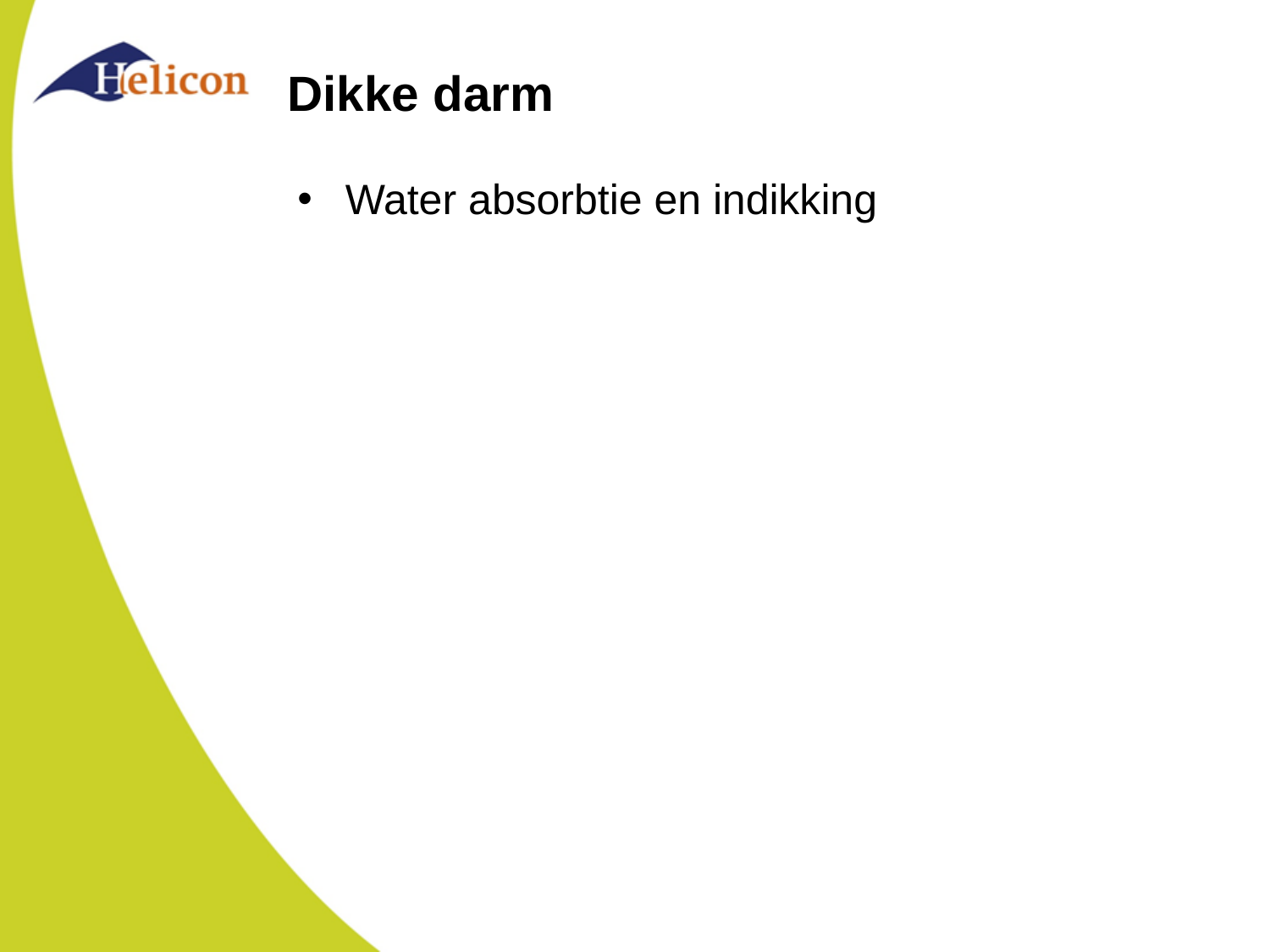

# Dikke darm
Water absorbtie en indikking